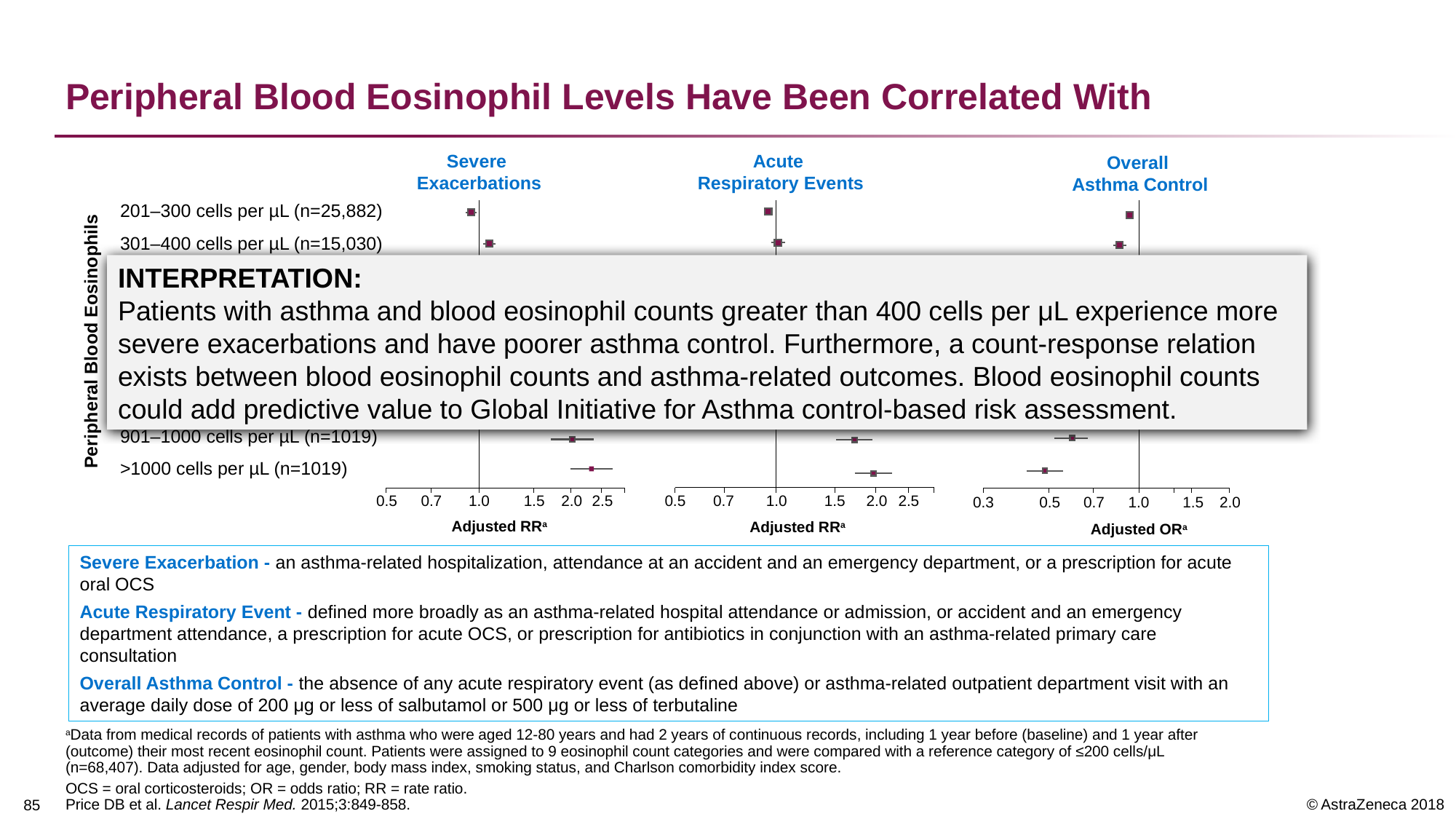

# Peripheral Blood Eosinophil Levels Have Been Correlated With
Severe
Exacerbations

0.5
0.7
1.0
1.5
2.0
2.5
Adjusted RRa
Acute
Respiratory Events

0.5
0.7
1.0
1.5
2.0
2.5
Adjusted RRa
Overall
Asthma Control

0.3
0.5
0.7
1.0
1.5
2.0
Adjusted ORa
| 201–300 cells per µL (n=25,882) |
| --- |
| 301–400 cells per µL (n=15,030) |
| 401–500 cells per µL (n=8659) |
| 501–600 cells per µL (n=4928) |
| 601–700 cells per µL (n=2726) |
| 701–800 cells per µL (n=1631) |
| 801–900 cells per µL (n=947) |
| 901–1000 cells per µL (n=1019) |
| >1000 cells per µL (n=1019) |
INTERPRETATION:
Patients with asthma and blood eosinophil counts greater than 400 cells per μL experience more severe exacerbations and have poorer asthma control. Furthermore, a count-response relation exists between blood eosinophil counts and asthma-related outcomes. Blood eosinophil counts could add predictive value to Global Initiative for Asthma control-based risk assessment.
Peripheral Blood Eosinophils
Severe Exacerbation - an asthma-related hospitalization, attendance at an accident and an emergency department, or a prescription for acute oral OCS
Acute Respiratory Event - defined more broadly as an asthma-related hospital attendance or admission, or accident and an emergency department attendance, a prescription for acute OCS, or prescription for antibiotics in conjunction with an asthma-related primary care consultation
Overall Asthma Control - the absence of any acute respiratory event (as defined above) or asthma-related outpatient department visit with an average daily dose of 200 μg or less of salbutamol or 500 μg or less of terbutaline
aData from medical records of patients with asthma who were aged 12-80 years and had 2 years of continuous records, including 1 year before (baseline) and 1 year after (outcome) their most recent eosinophil count. Patients were assigned to 9 eosinophil count categories and were compared with a reference category of ≤200 cells/μL  (n=68,407). Data adjusted for age, gender, body mass index, smoking status, and Charlson comorbidity index score.
OCS = oral corticosteroids; OR = odds ratio; RR = rate ratio.
Price DB et al. Lancet Respir Med. 2015;3:849-858.
85